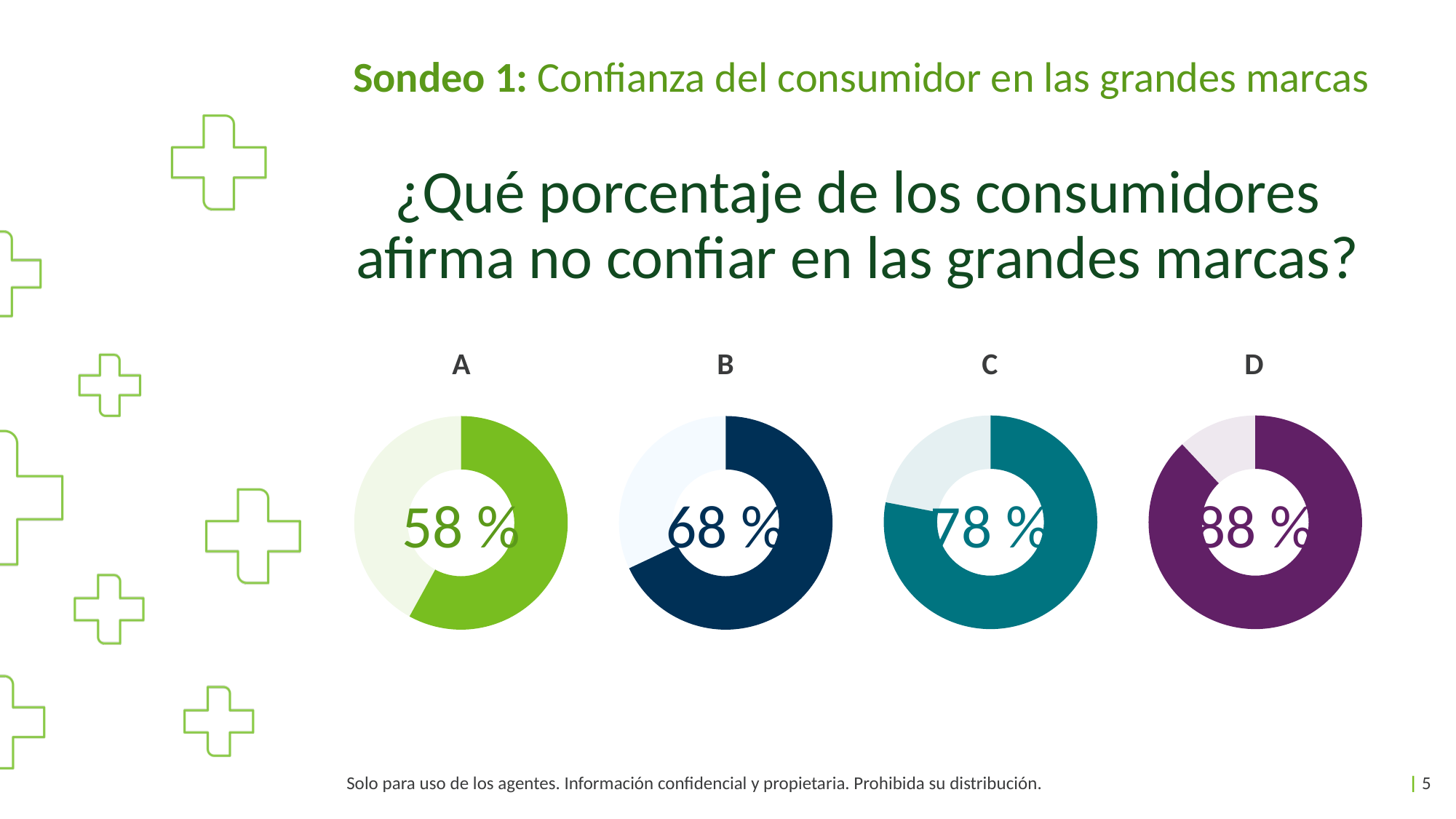

Sondeo 1: Confianza del consumidor en las grandes marcas
¿Qué porcentaje de los consumidores afirma no confiar en las grandes marcas?
A
B
C
D

### Chart

| Category | Sales |
|---|---|
| 1st Qtr | 88.0 |
| 2nd Qtr | 12.0 |

### Chart

| Category | Sales |
|---|---|
| 1st Qtr | 78.0 |
| 2nd Qtr | 22.0 |

### Chart

| Category | Sales |
|---|---|
| 1st Qtr | 58.0 |
| 2nd Qtr | 42.0 |

### Chart

| Category | Sales |
|---|---|
| 1st Qtr | 68.0 |
| 2nd Qtr | 32.0 |
58 %
68 %
78 %
88 %
Solo para uso de los agentes. Información confidencial y propietaria. Prohibida su distribución.
| 5